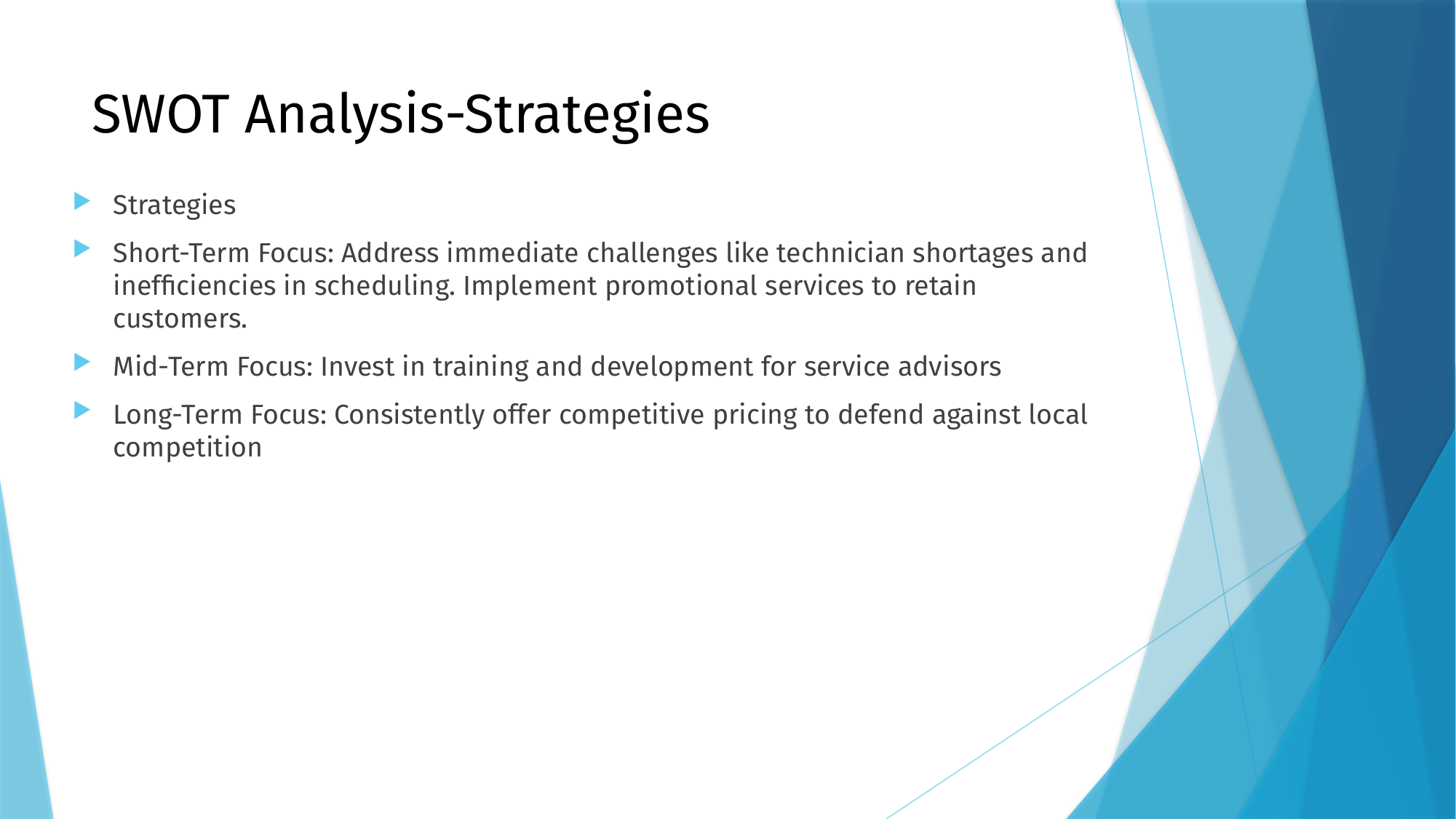

# SWOT Analysis-Strategies
Strategies
Short-Term Focus: Address immediate challenges like technician shortages and inefficiencies in scheduling. Implement promotional services to retain customers.
Mid-Term Focus: Invest in training and development for service advisors
Long-Term Focus: Consistently offer competitive pricing to defend against local competition